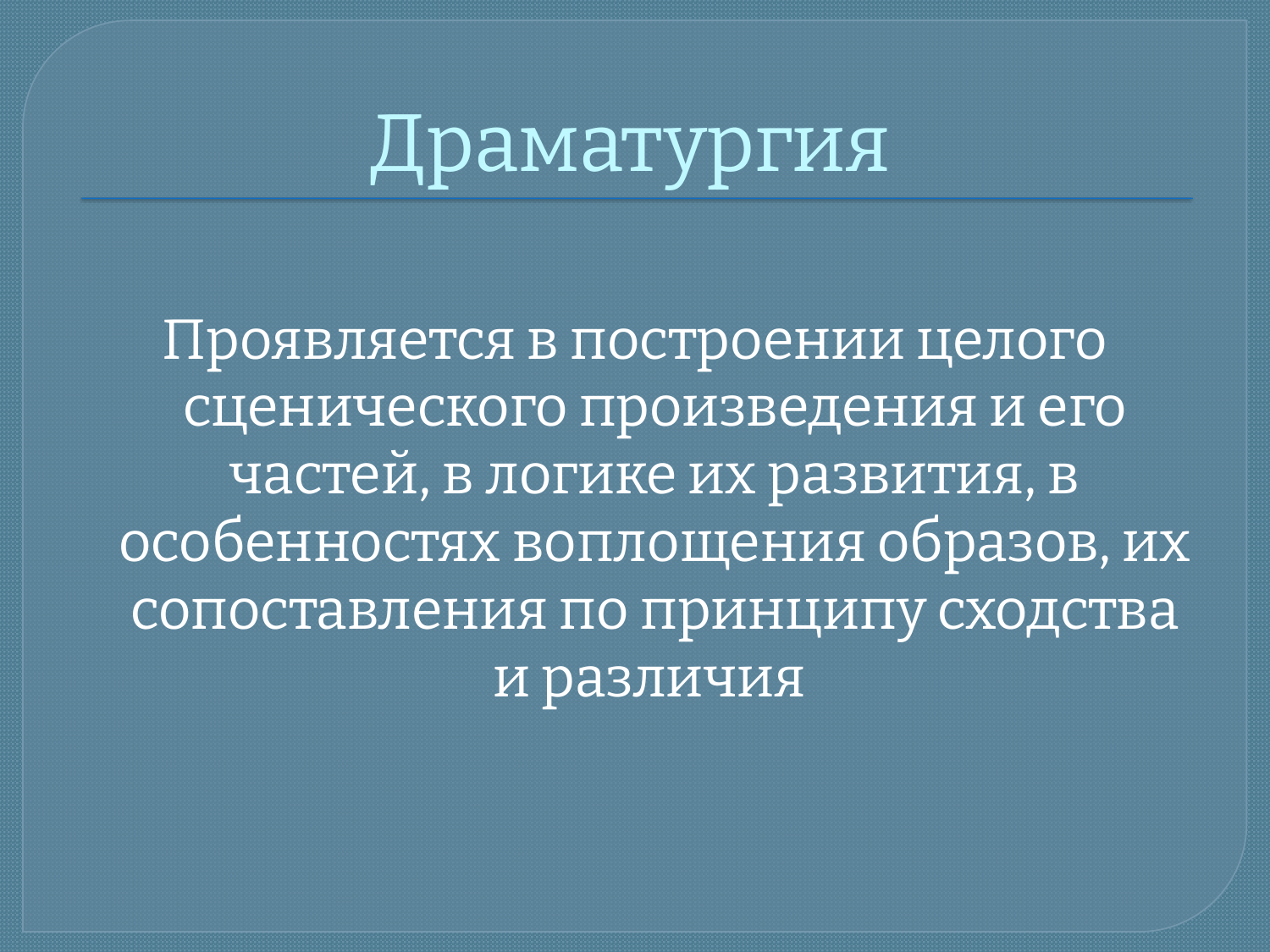

# Драматургия

Проявляется в построении целого сценического произведения и его частей, в логике их развития, в особенностях воплощения образов, их сопоставления по принципу сходства и различия